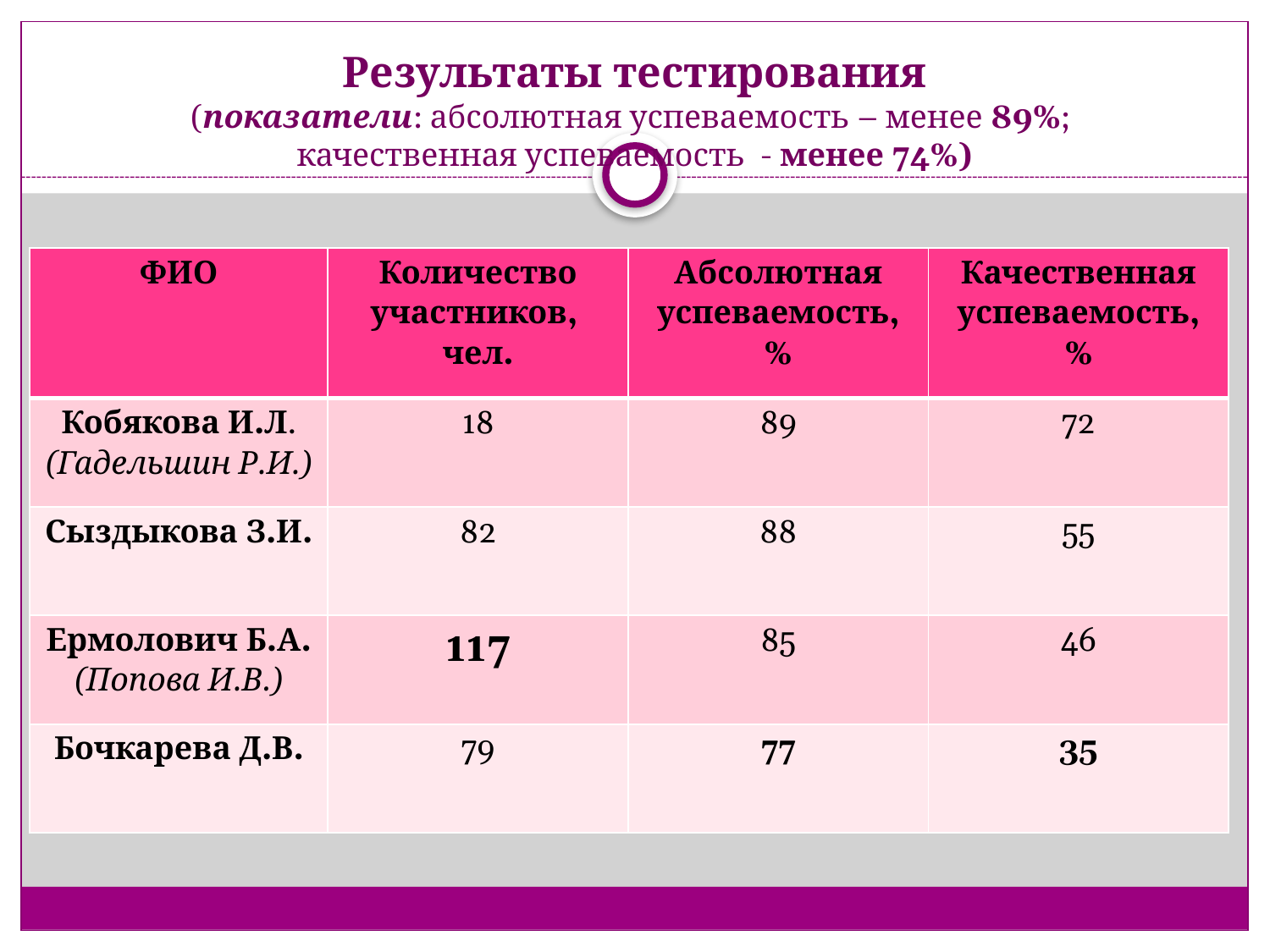

# Результаты тестирования (показатели: абсолютная успеваемость – менее 89%; качественная успеваемость  - менее 74%)
| ФИО | Количество участников, чел. | Абсолютная успеваемость, % | Качественная успеваемость, % |
| --- | --- | --- | --- |
| Кобякова И.Л. (Гадельшин Р.И.) | 18 | 89 | 72 |
| Сыздыкова З.И. | 82 | 88 | 55 |
| Ермолович Б.А. (Попова И.В.) | 117 | 85 | 46 |
| Бочкарева Д.В. | 79 | 77 | 35 |